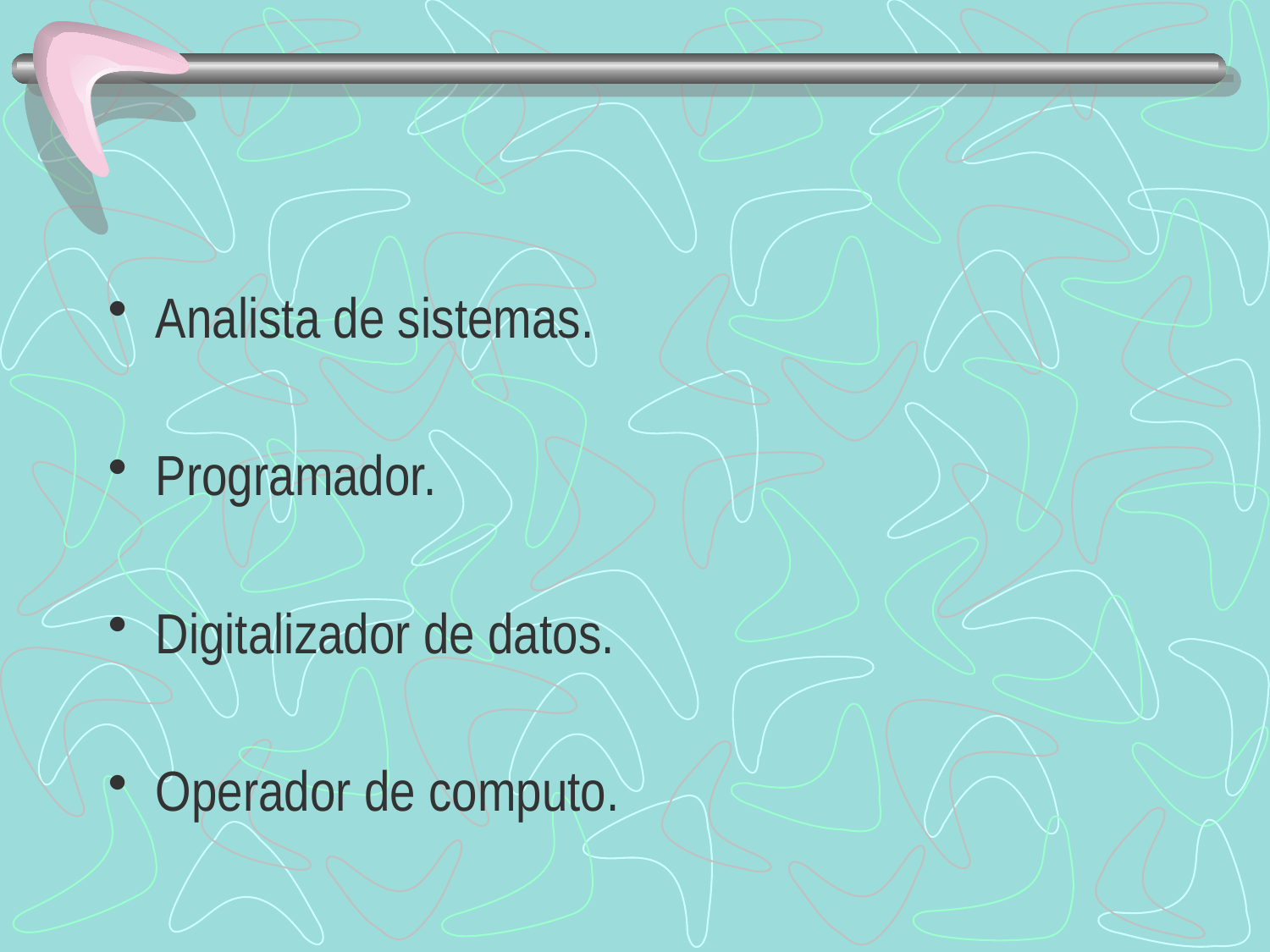

#
Analista de sistemas.

Programador.

Digitalizador de datos.

Operador de computo.